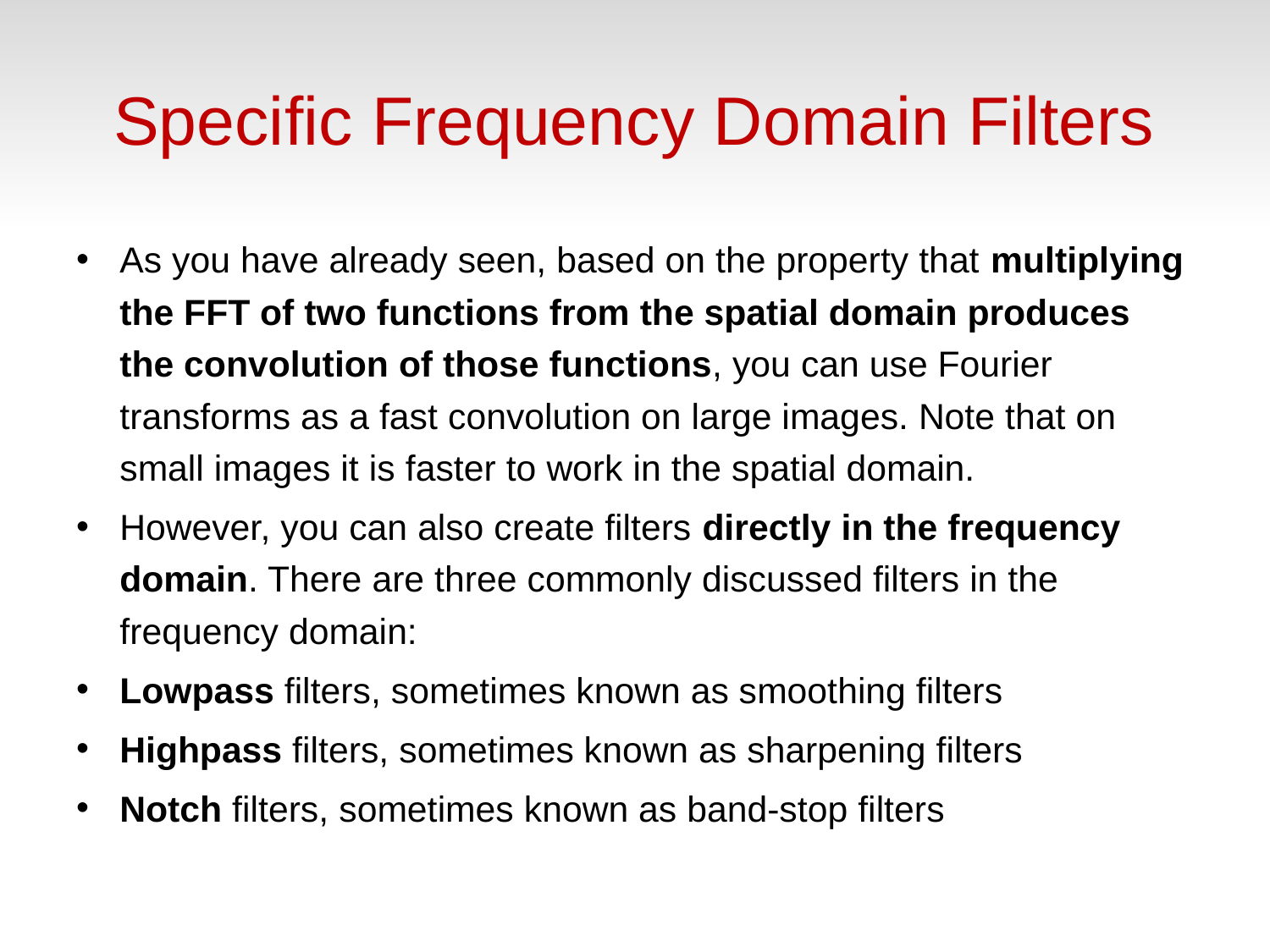

# Specific Frequency Domain Filters
As you have already seen, based on the property that multiplying the FFT of two functions from the spatial domain produces the convolution of those functions, you can use Fourier transforms as a fast convolution on large images. Note that on small images it is faster to work in the spatial domain.
However, you can also create filters directly in the frequency domain. There are three commonly discussed filters in the frequency domain:
Lowpass filters, sometimes known as smoothing filters
Highpass filters, sometimes known as sharpening filters
Notch filters, sometimes known as band-stop filters